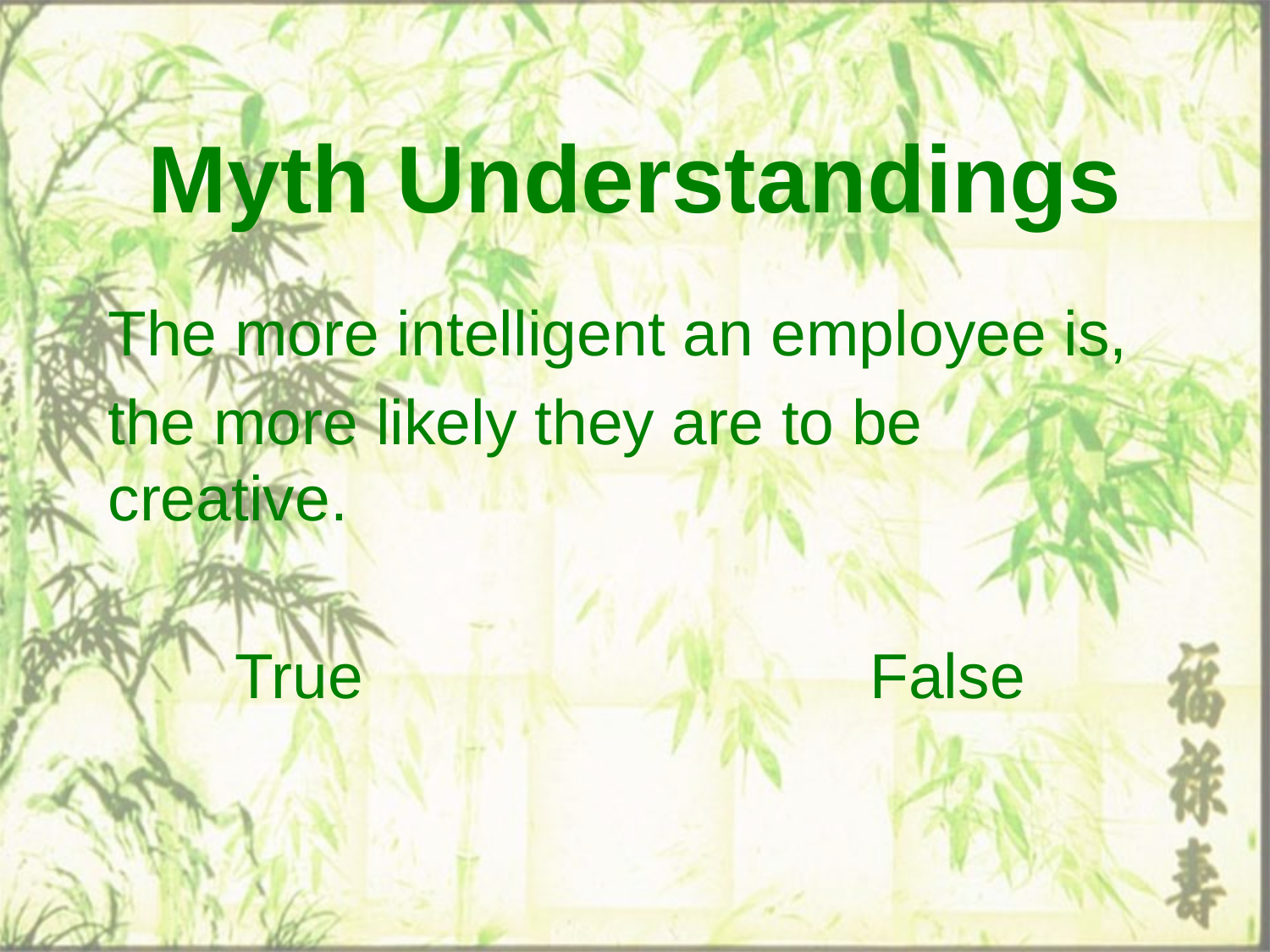

# Myth Understandings
The more intelligent an employee is,
the more likely they are to be creative.

	True				False